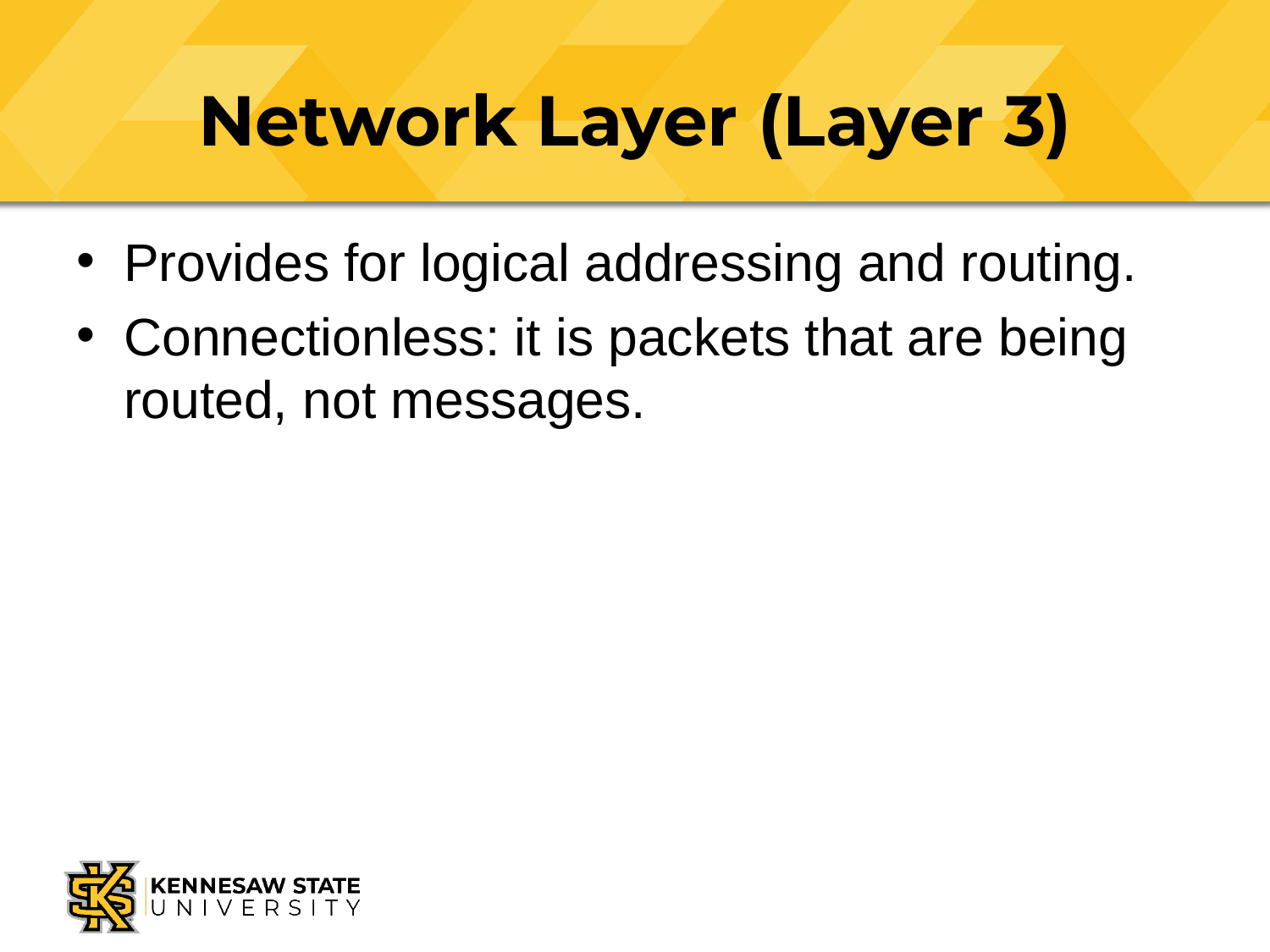

# Network Layer (Layer 3)
Provides for logical addressing and routing.
Connectionless: it is packets that are being routed, not messages.